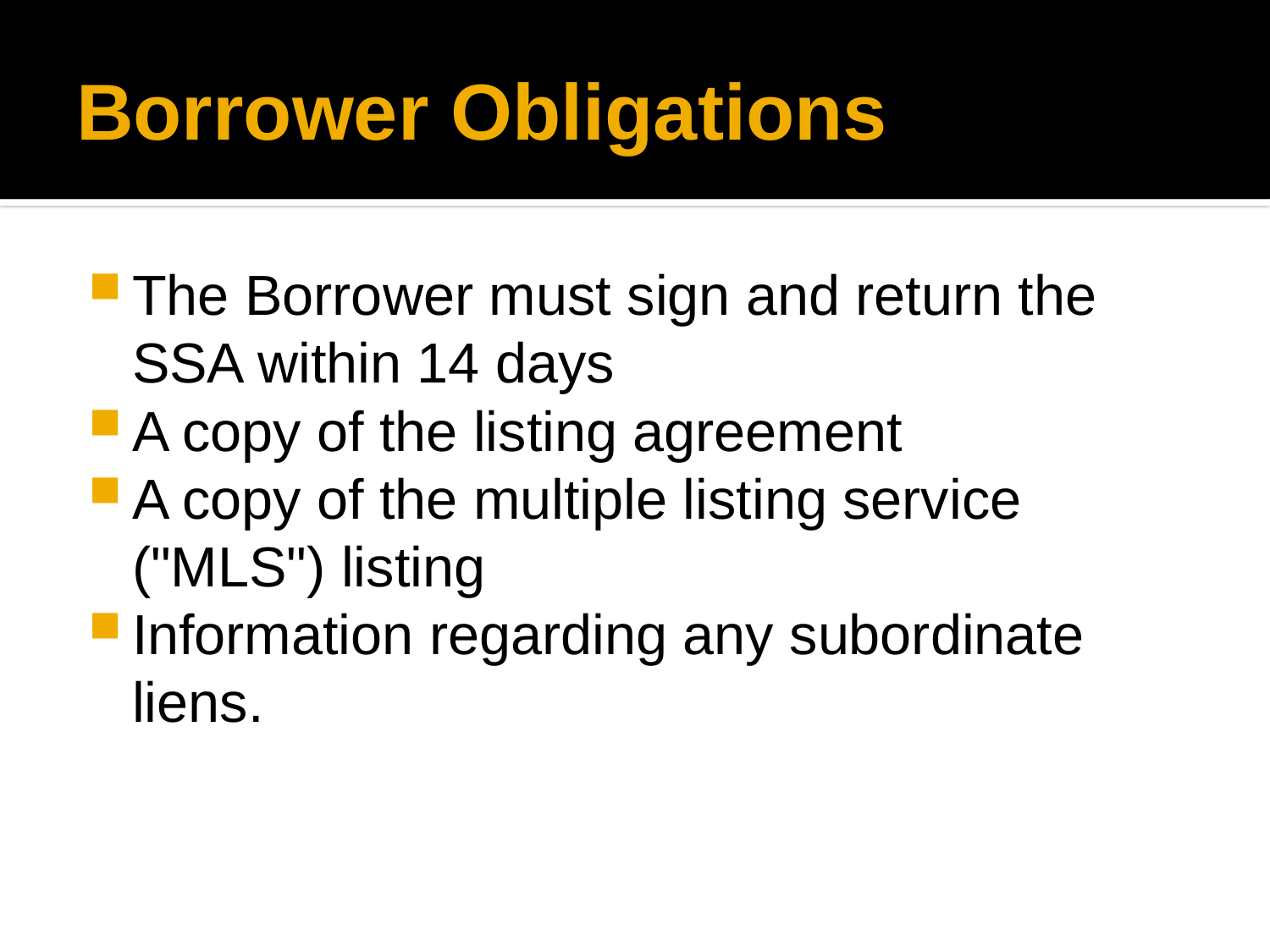

# Borrower Obligations
The Borrower must sign and return the SSA within 14 days
A copy of the listing agreement
A copy of the multiple listing service ("MLS") listing
Information regarding any subordinate liens.